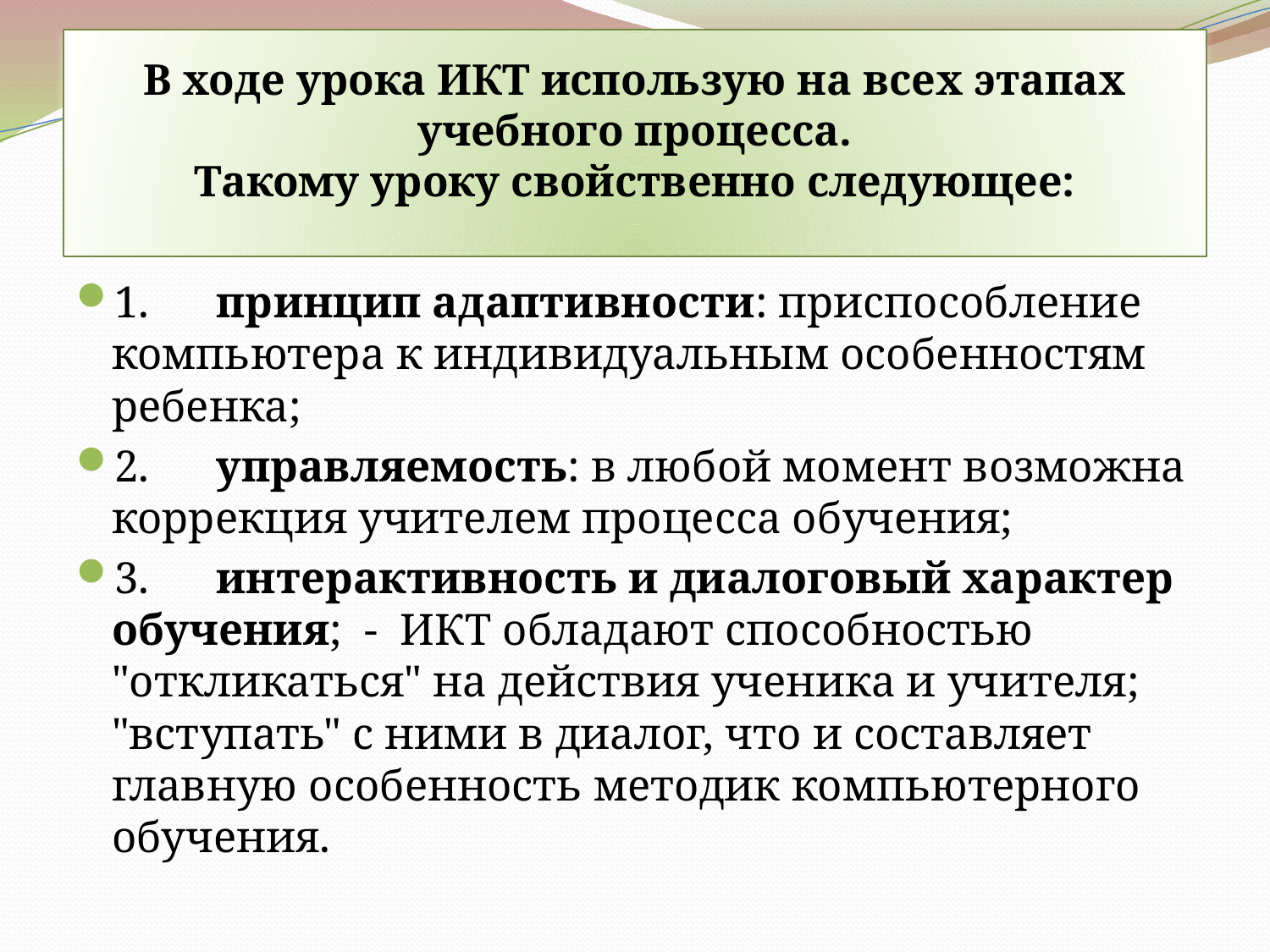

# В ходе урока ИКТ использую на всех этапах учебного процесса. Такому уроку свойственно следующее:
1.      принцип адаптивности: приспособление компьютера к индивидуальным особенностям ребенка;
2.      управляемость: в любой момент возможна коррекция учителем процесса обучения;
3.      интерактивность и диалоговый характер обучения;  -  ИКТ обладают способностью "откликаться" на действия ученика и учителя; "вступать" с ними в диалог, что и составляет главную особенность методик компьютерного обучения.